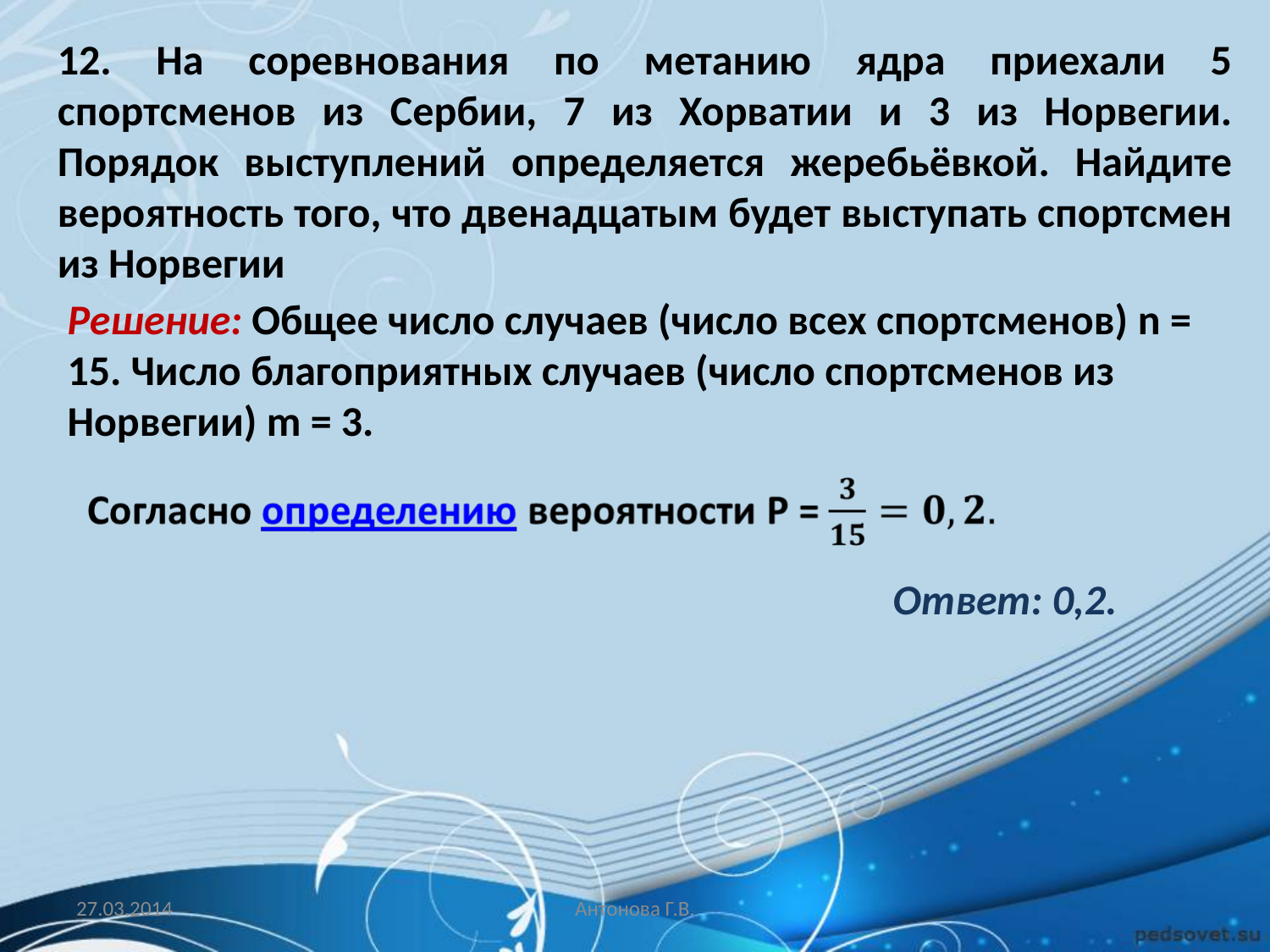

12. На соревнования по метанию ядра приехали 5 спортсменов из Сербии, 7 из Хорватии и 3 из Норвегии. Порядок выступлений определяется жеребьёвкой. Найдите вероятность того, что двенадцатым будет выступать спортсмен из Норвегии
Решение: Общее число случаев (число всех спортсменов) n = 15. Число благоприятных случаев (число спортсменов из Норвегии) m = 3.

Ответ: 0,2.
27.03.2014
Антонова Г.В.